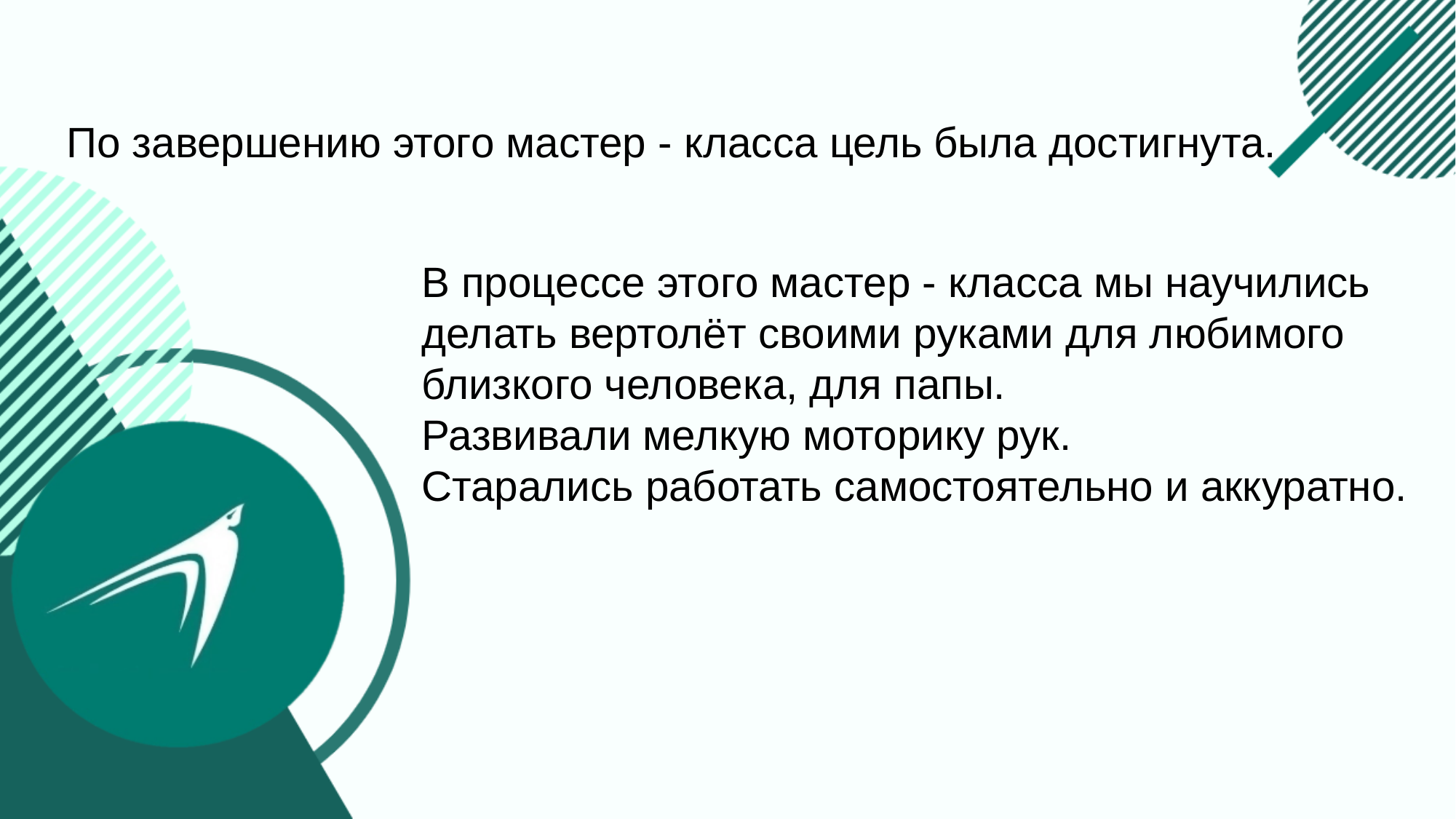

По завершению этого мастер - класса цель была достигнута.
В процессе этого мастер - класса мы научились делать вертолёт своими руками для любимого близкого человека, для папы.
Развивали мелкую моторику рук.
Старались работать самостоятельно и аккуратно.